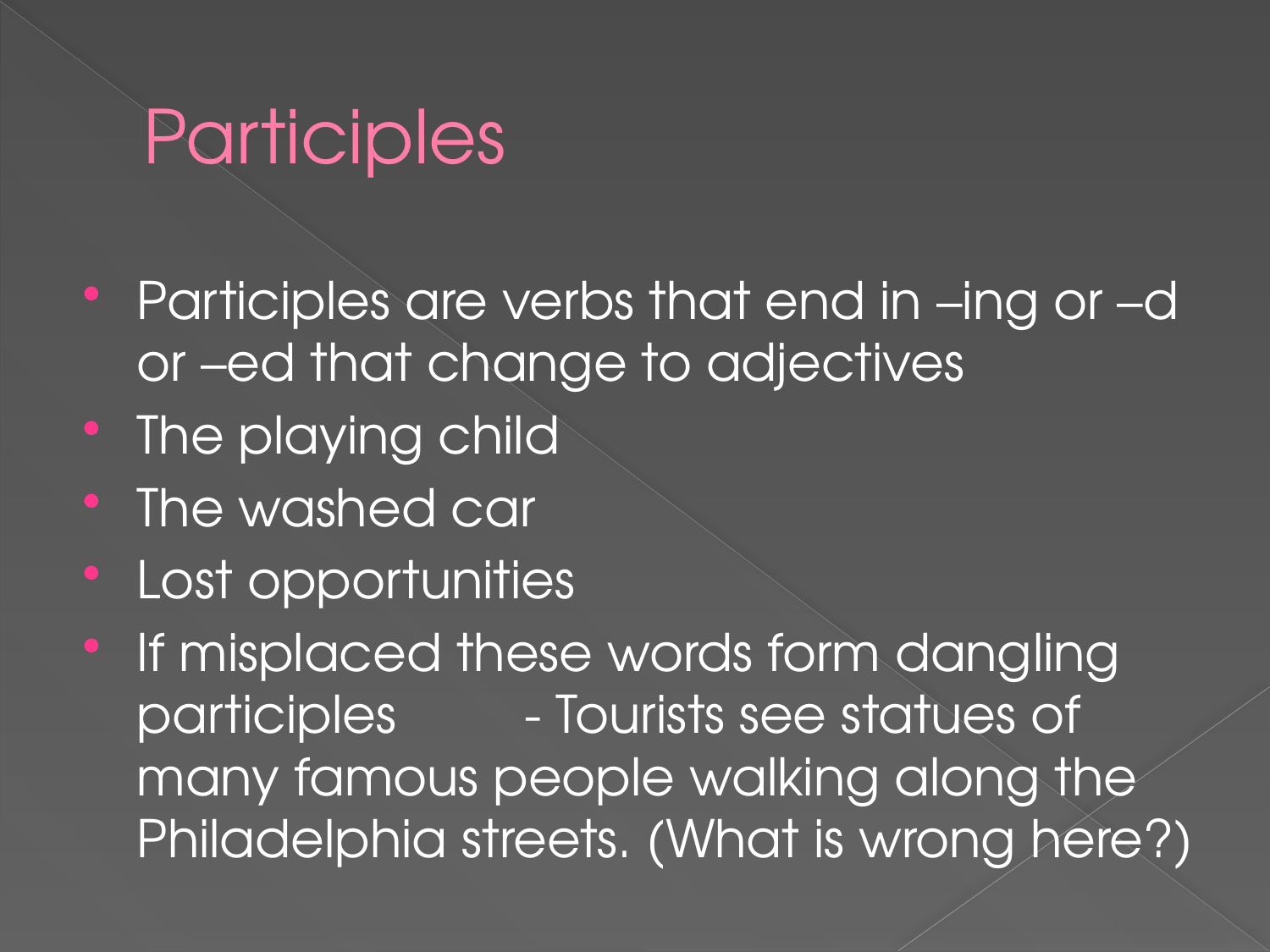

# Participles
Participles are verbs that end in –ing or –d or –ed that change to adjectives
The playing child
The washed car
Lost opportunities
If misplaced these words form dangling participles	 - Tourists see statues of many famous people walking along the Philadelphia streets. (What is wrong here?)